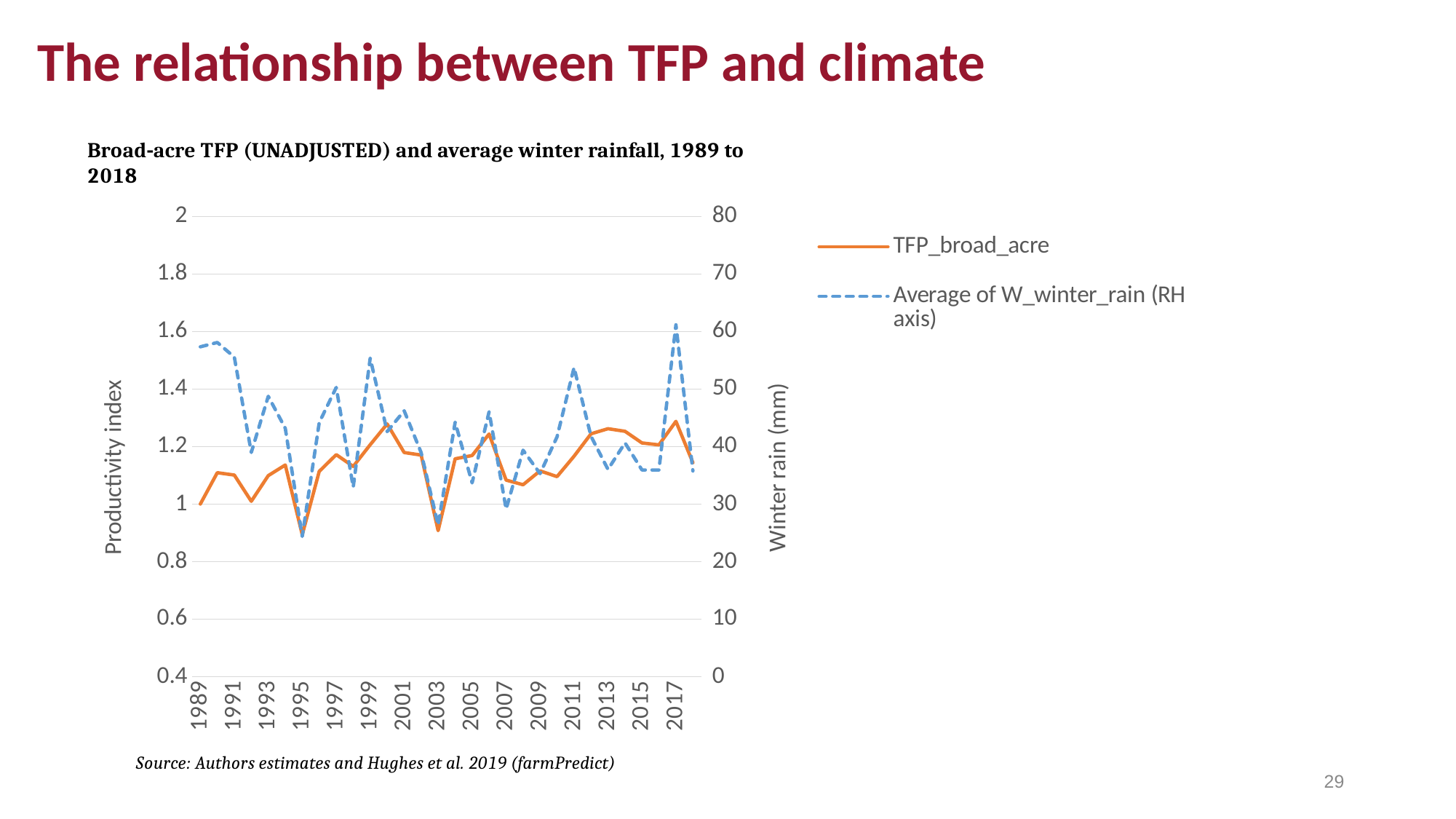

The relationship between TFP and climate
Broad‑acre TFP (UNADJUSTED) and average winter rainfall, 1989 to 2018

### Chart

| Category | TFP_broad_acre | Average of W_winter_rain (RH axis) |
|---|---|---|
| 1989 | 1.0 | 57.33326172351888 |
| 1990 | 1.10887 | 58.08853778770419 |
| 1991 | 1.10065 | 55.547385186327894 |
| 1992 | 1.00943 | 38.974582465838495 |
| 1993 | 1.09869 | 48.736548333333324 |
| 1994 | 1.1358 | 43.16963844939019 |
| 1995 | 0.89316 | 24.372053390362883 |
| 1996 | 1.11332 | 44.16950531182796 |
| 1997 | 1.17184 | 50.27325910533912 |
| 1998 | 1.13094 | 32.9318687017411 |
| 1999 | 1.20613 | 55.36598649223226 |
| 2000 | 1.27849 | 42.59376370970461 |
| 2001 | 1.17914 | 46.21672663366341 |
| 2002 | 1.17027 | 38.94314086055044 |
| 2003 | 0.90733 | 26.343120336898437 |
| 2004 | 1.15725 | 44.229755458775436 |
| 2005 | 1.16881 | 33.67121377448642 |
| 2006 | 1.24362 | 46.04496893543954 |
| 2007 | 1.08314 | 29.120600360544227 |
| 2008 | 1.06707 | 39.36250087227551 |
| 2009 | 1.11533 | 35.28636652512257 |
| 2010 | 1.09527 | 41.667513513345725 |
| 2011 | 1.16636 | 53.7268951155528 |
| 2012 | 1.24432 | 41.775414983797845 |
| 2013 | 1.26193 | 36.0229135243664 |
| 2014 | 1.25306 | 40.629143111111084 |
| 2015 | 1.2125 | 35.91640678900549 |
| 2016 | 1.20573 | 35.91807653903814 |
| 2017 | 1.28753 | 61.15702667504709 |
| 2018 | 1.14387 | 35.74439872121939 |
Source: Authors estimates and Hughes et al. 2019 (farmPredict)
29